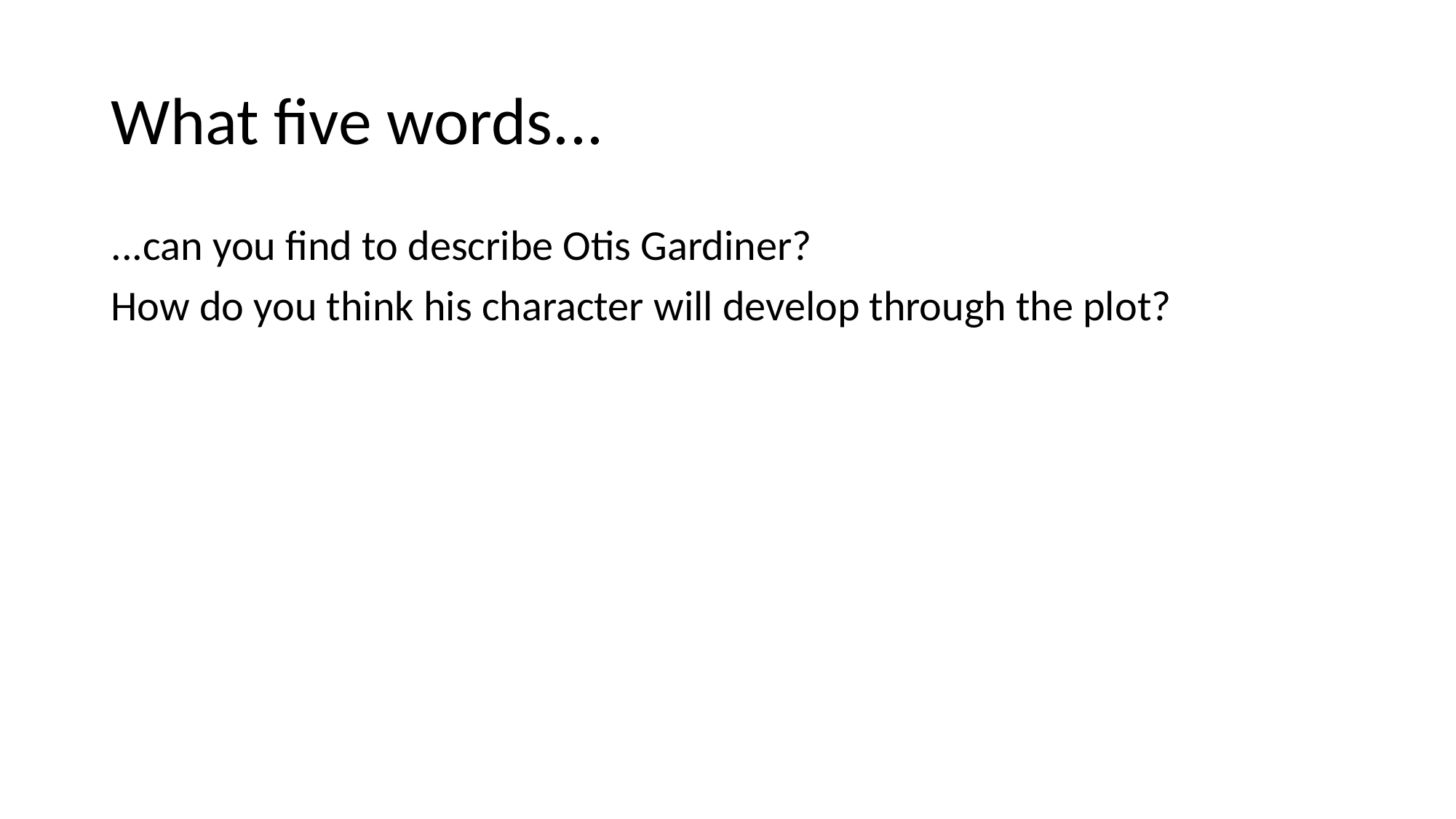

# What five words...
...can you find to describe Otis Gardiner?
How do you think his character will develop through the plot?